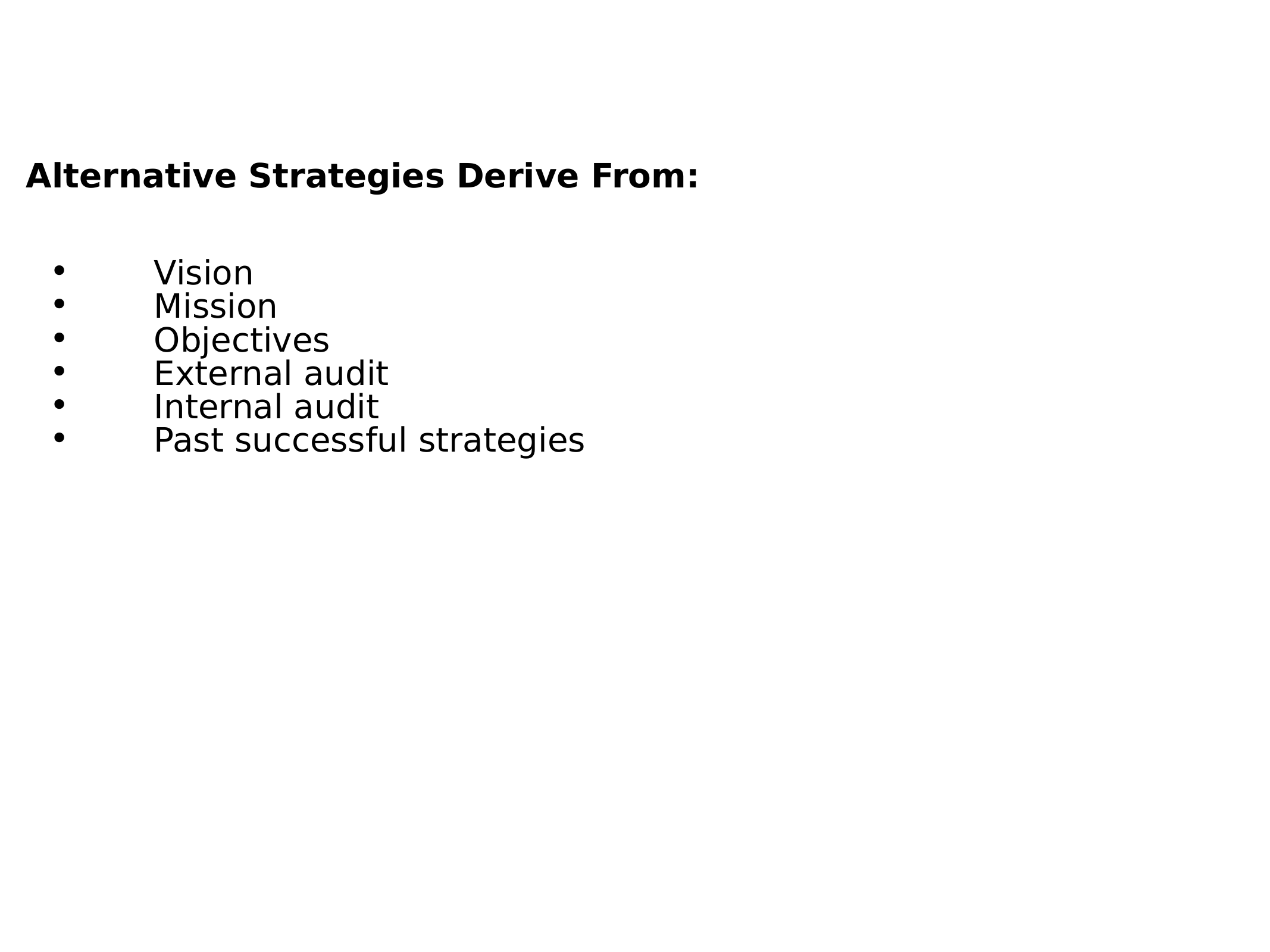

Alternative Strategies Derive From:
Vision
Mission
Objectives
External audit
Internal audit
Past successful strategies